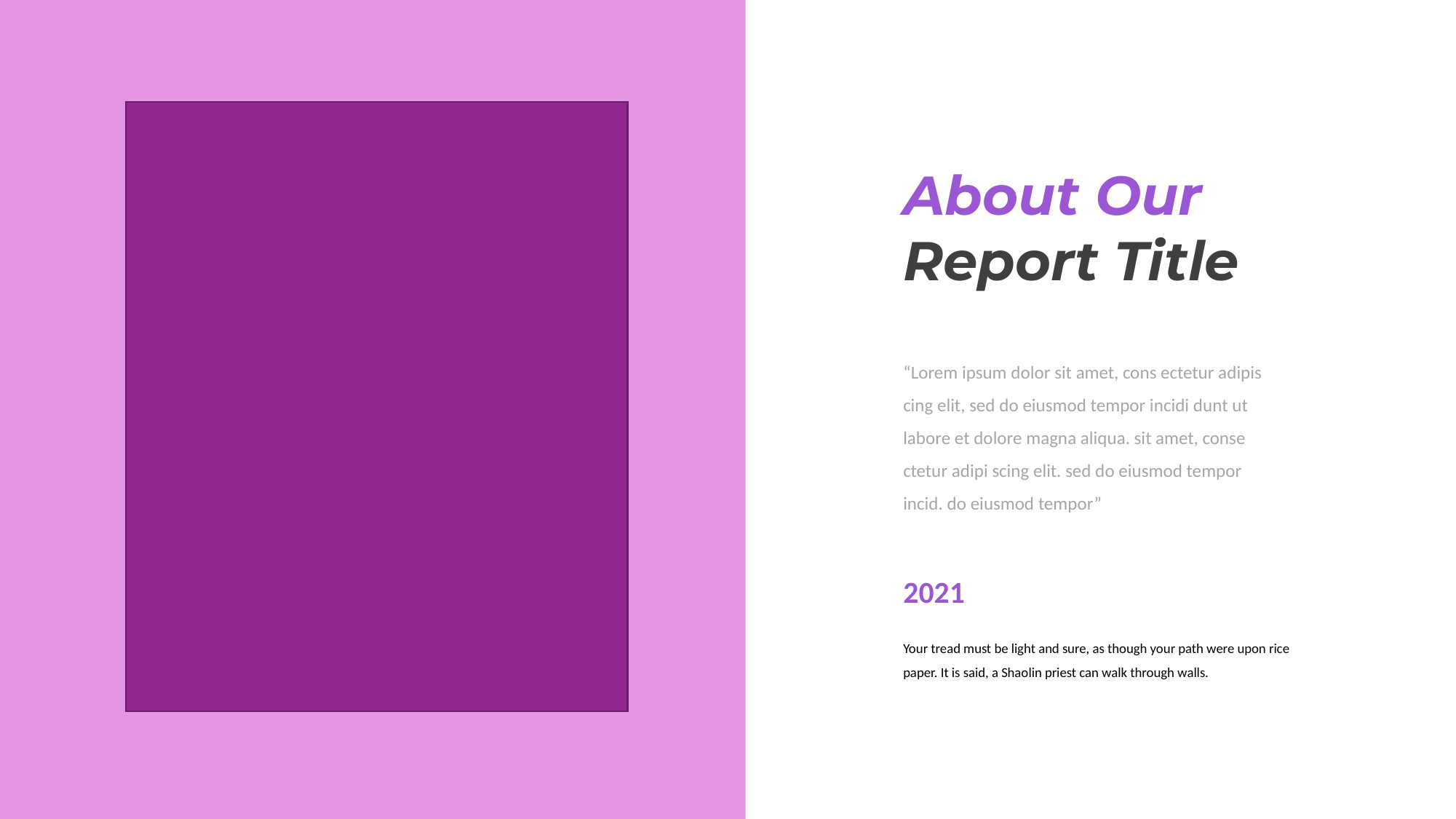

About Our
Report Title
“Lorem ipsum dolor sit amet, cons ectetur adipis cing elit, sed do eiusmod tempor incidi dunt ut labore et dolore magna aliqua. sit amet, conse ctetur adipi scing elit. sed do eiusmod tempor incid. do eiusmod tempor”
2021
Your tread must be light and sure, as though your path were upon rice paper. It is said, a Shaolin priest can walk through walls.